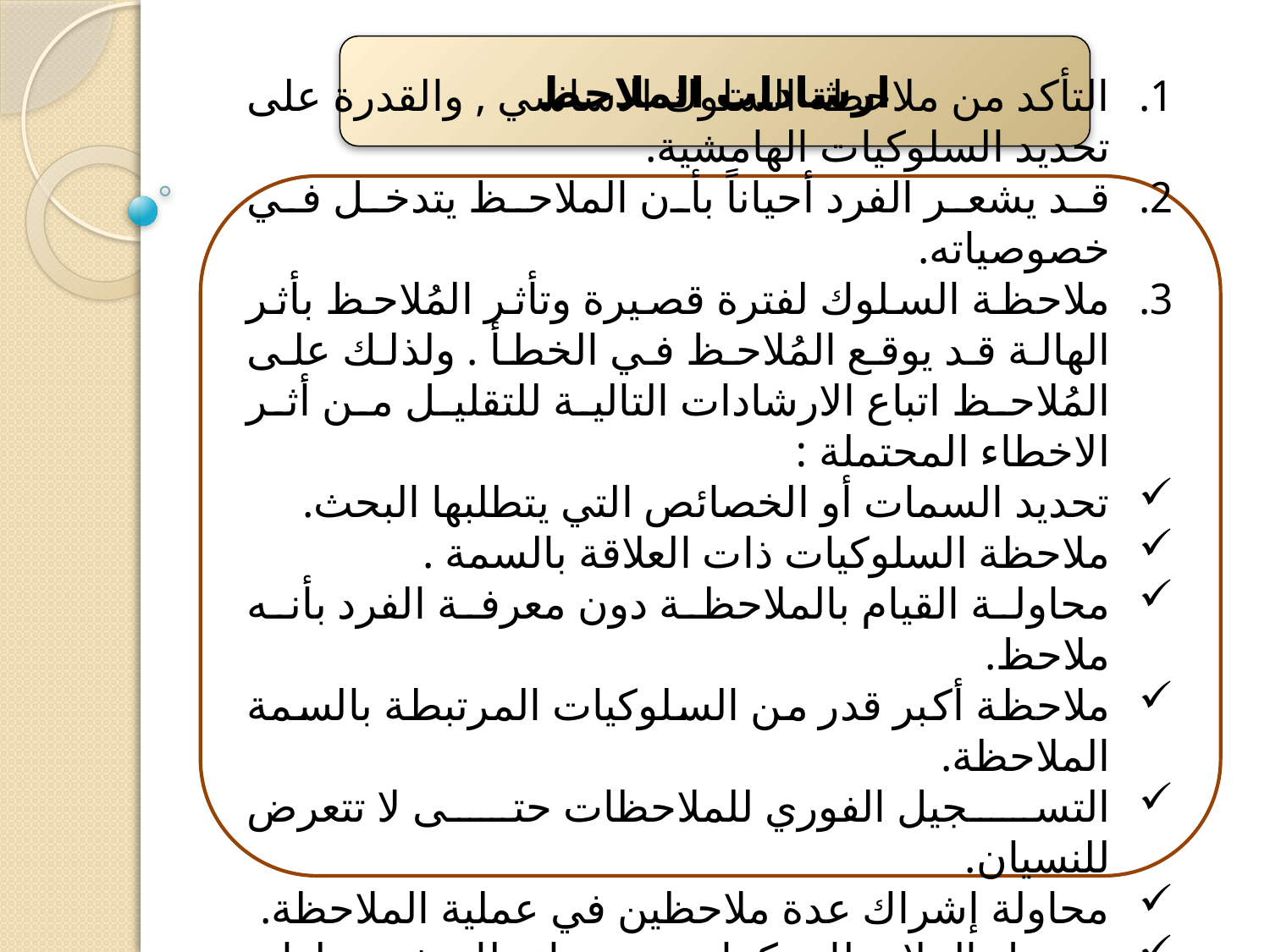

ارشادات الملاحظ
التأكد من ملاحظة السلوك الاساسي , والقدرة على تحديد السلوكيات الهامشية.
قد يشعر الفرد أحياناً بأن الملاحظ يتدخل في خصوصياته.
ملاحظة السلوك لفترة قصيرة وتأثر المُلاحظ بأثر الهالة قد يوقع المُلاحظ في الخطأ . ولذلك على المُلاحظ اتباع الارشادات التالية للتقليل من أثر الاخطاء المحتملة :
تحديد السمات أو الخصائص التي يتطلبها البحث.
ملاحظة السلوكيات ذات العلاقة بالسمة .
محاولة القيام بالملاحظة دون معرفة الفرد بأنه ملاحظ.
ملاحظة أكبر قدر من السلوكيات المرتبطة بالسمة الملاحظة.
التسجيل الفوري للملاحظات حتى لا تتعرض للنسيان.
محاولة إشراك عدة ملاحظين في عملية الملاحظة.
تسجيل الملاحظات كما هي دون إعطاء تفسير لها.